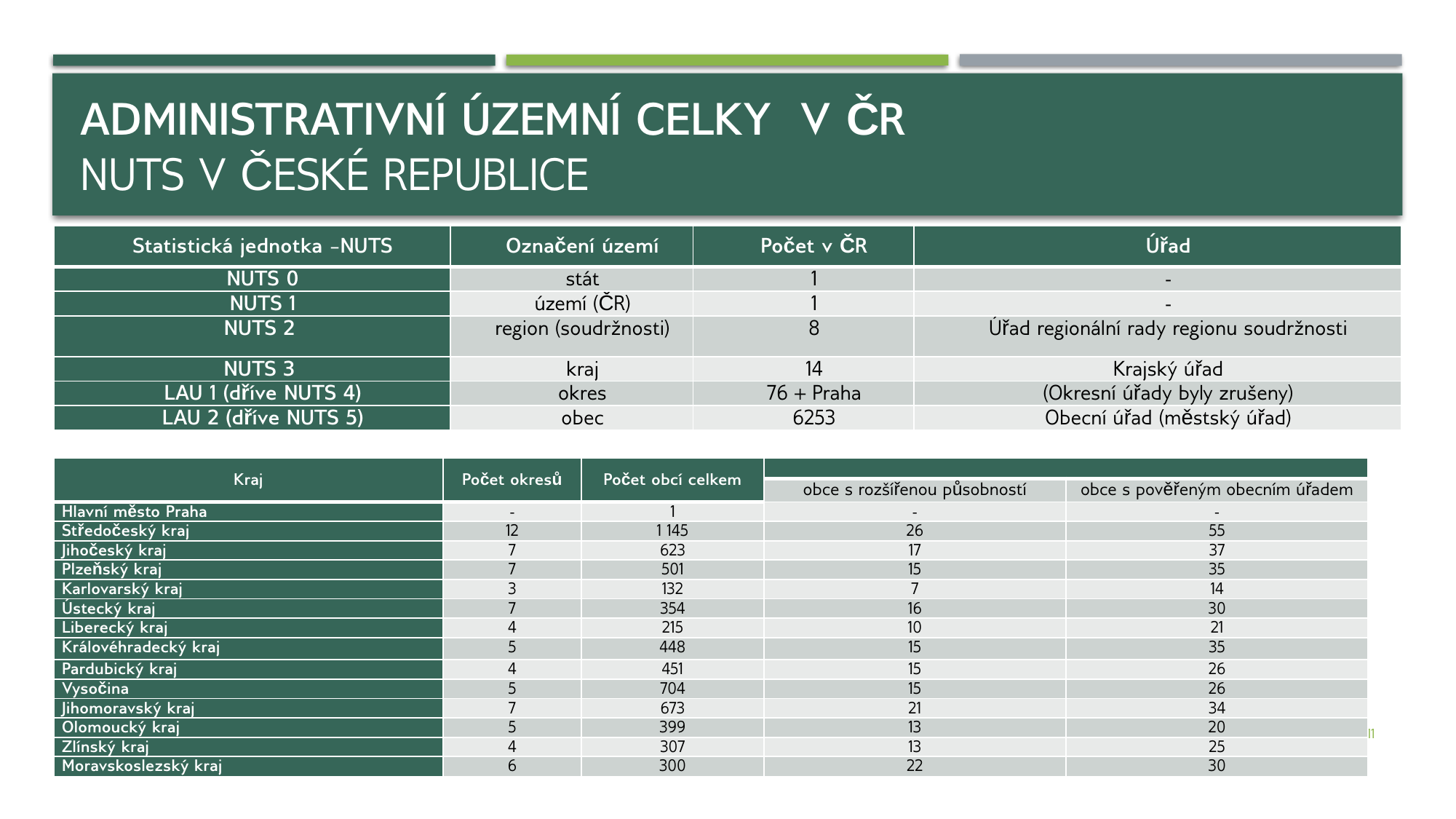

# Administrativní územní celky  v ČR NUTS v České republice
| Statistická jednotka –NUTS | Označení území | Počet v ČR | Úřad |
| --- | --- | --- | --- |
| NUTS 0 | stát | 1 | - |
| NUTS 1 | území (ČR) | 1 | - |
| NUTS 2 | region (soudržnosti) | 8 | Úřad regionální rady regionu soudržnosti |
| NUTS 3 | kraj | 14 | Krajský úřad |
| LAU 1 (dříve NUTS 4) | okres | 76 + Praha | (Okresní úřady byly zrušeny) |
| LAU 2 (dříve NUTS 5) | obec | 6253 | Obecní úřad (městský úřad) |
| Kraj | Počet okresů | Počet obcí celkem |  |  |
| --- | --- | --- | --- | --- |
|  |  |  | obce s rozšířenou působností | obce s pověřeným obecním úřadem |
| Hlavní město Praha | - | 1 | - | - |
| Středočeský kraj | 12 | 1 145 | 26 | 55 |
| Jihočeský kraj | 7 | 623 | 17 | 37 |
| Plzeňský kraj | 7 | 501 | 15 | 35 |
| Karlovarský kraj | 3 | 132 | 7 | 14 |
| Ústecký kraj | 7 | 354 | 16 | 30 |
| Liberecký kraj | 4 | 215 | 10 | 21 |
| Královéhradecký kraj | 5 | 448 | 15 | 35 |
| Pardubický kraj | 4 | 451 | 15 | 26 |
| Vysočina | 5 | 704 | 15 | 26 |
| Jihomoravský kraj | 7 | 673 | 21 | 34 |
| Olomoucký kraj | 5 | 399 | 13 | 20 |
| Zlínský kraj | 4 | 307 | 13 | 25 |
| Moravskoslezský kraj | 6 | 300 | 22 | 30 |
11